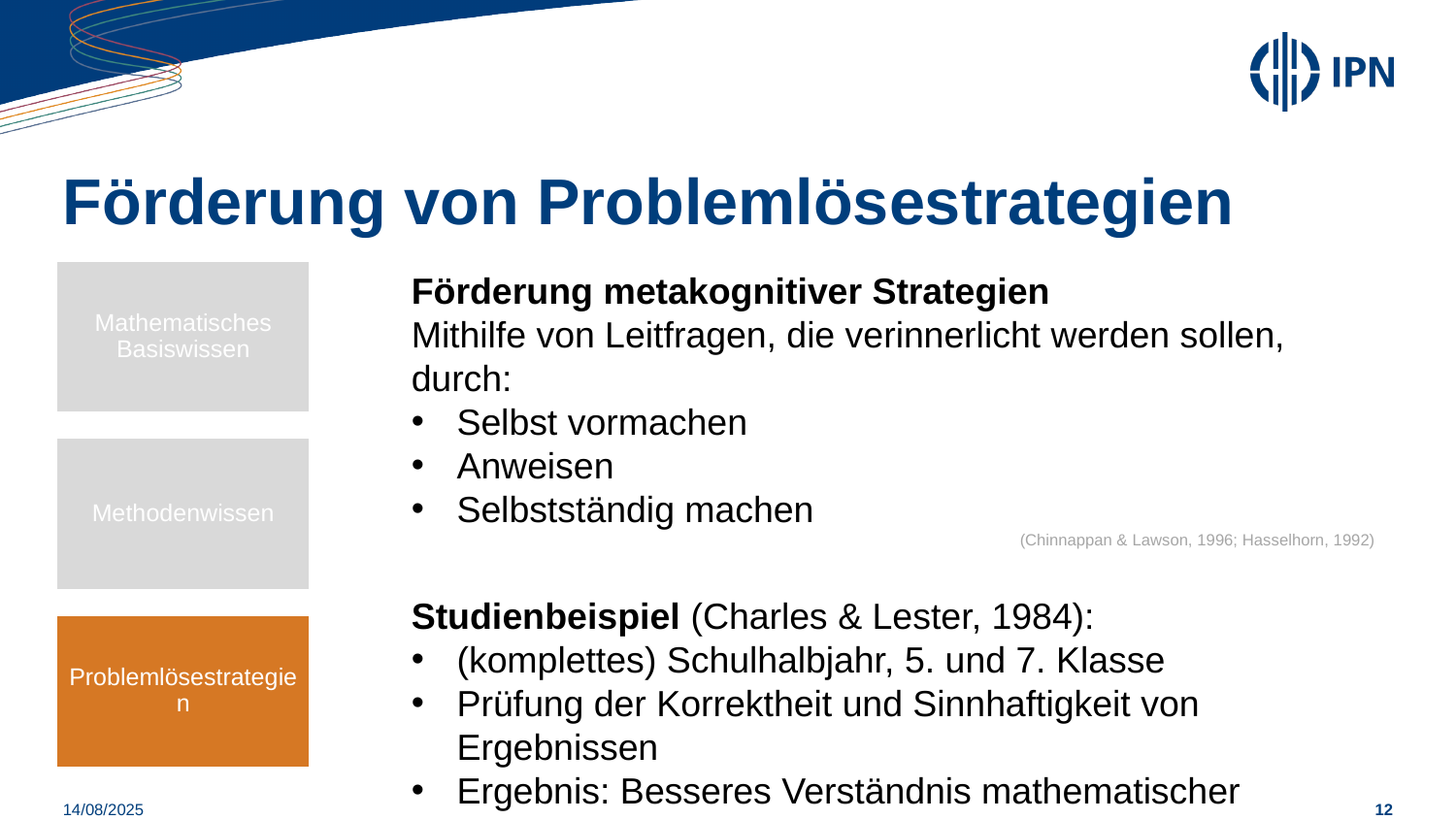

# Förderung von Problemlösestrategien
Förderung metakognitiver Strategien
Mithilfe von Leitfragen, die verinnerlicht werden sollen, durch:
Selbst vormachen
Anweisen
Selbstständig machen
(Chinnappan & Lawson, 1996; Hasselhorn, 1992)

Studienbeispiel (Charles & Lester, 1984):
(komplettes) Schulhalbjahr, 5. und 7. Klasse
Prüfung der Korrektheit und Sinnhaftigkeit von Ergebnissen
Ergebnis: Besseres Verständnis mathematischer Probleme, weniger Fehler bei Testaufgaben
Mathematisches Basiswissen
Methodenwissen
Problemlösestrategien
14/08/2025

12